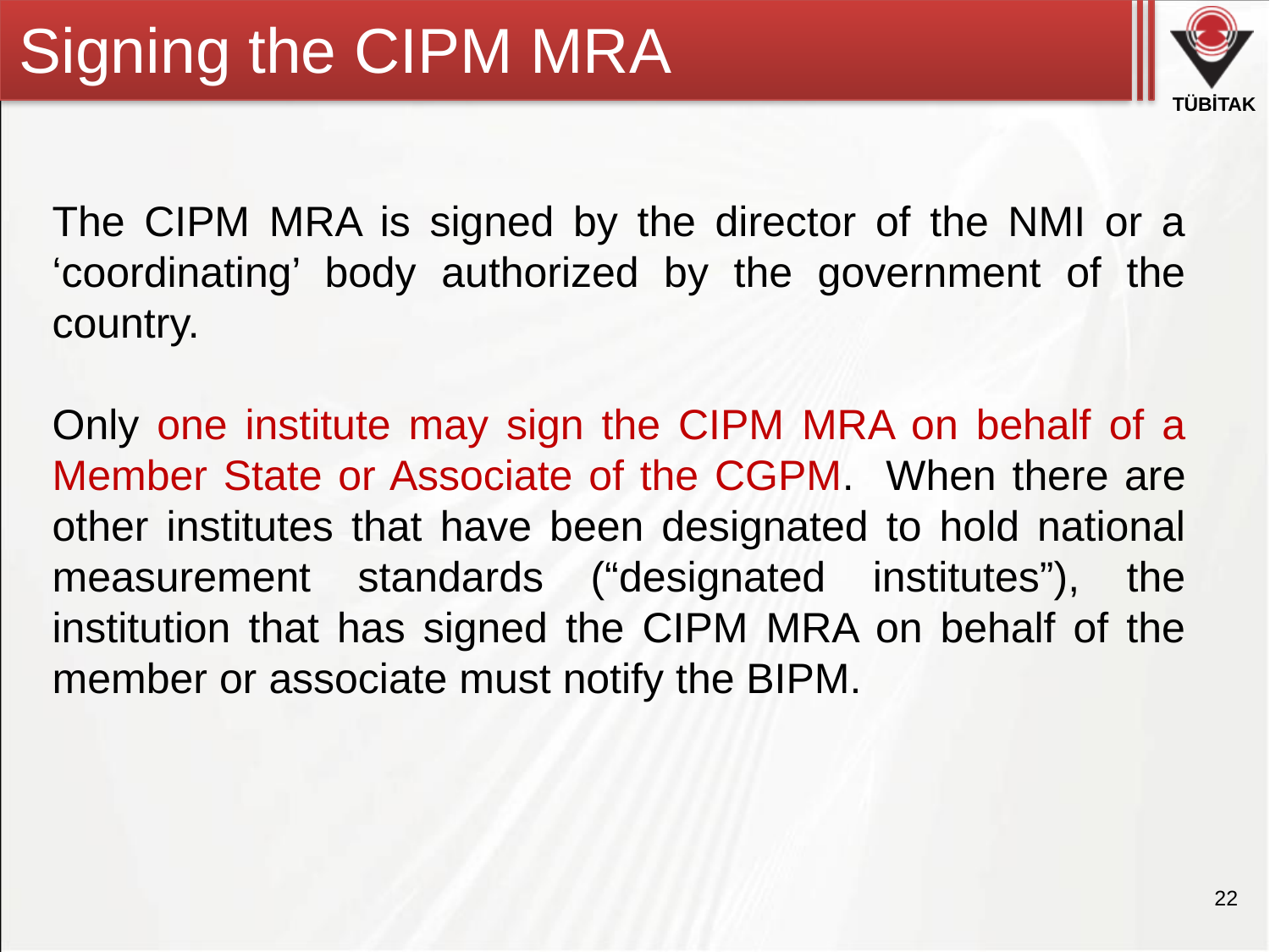

Signing the CIPM MRA
The CIPM MRA is signed by the director of the NMI or a ‘coordinating’ body authorized by the government of the country.

Only one institute may sign the CIPM MRA on behalf of a Member State or Associate of the CGPM.  When there are other institutes that have been designated to hold national measurement standards (“designated institutes”), the institution that has signed the CIPM MRA on behalf of the member or associate must notify the BIPM.

22